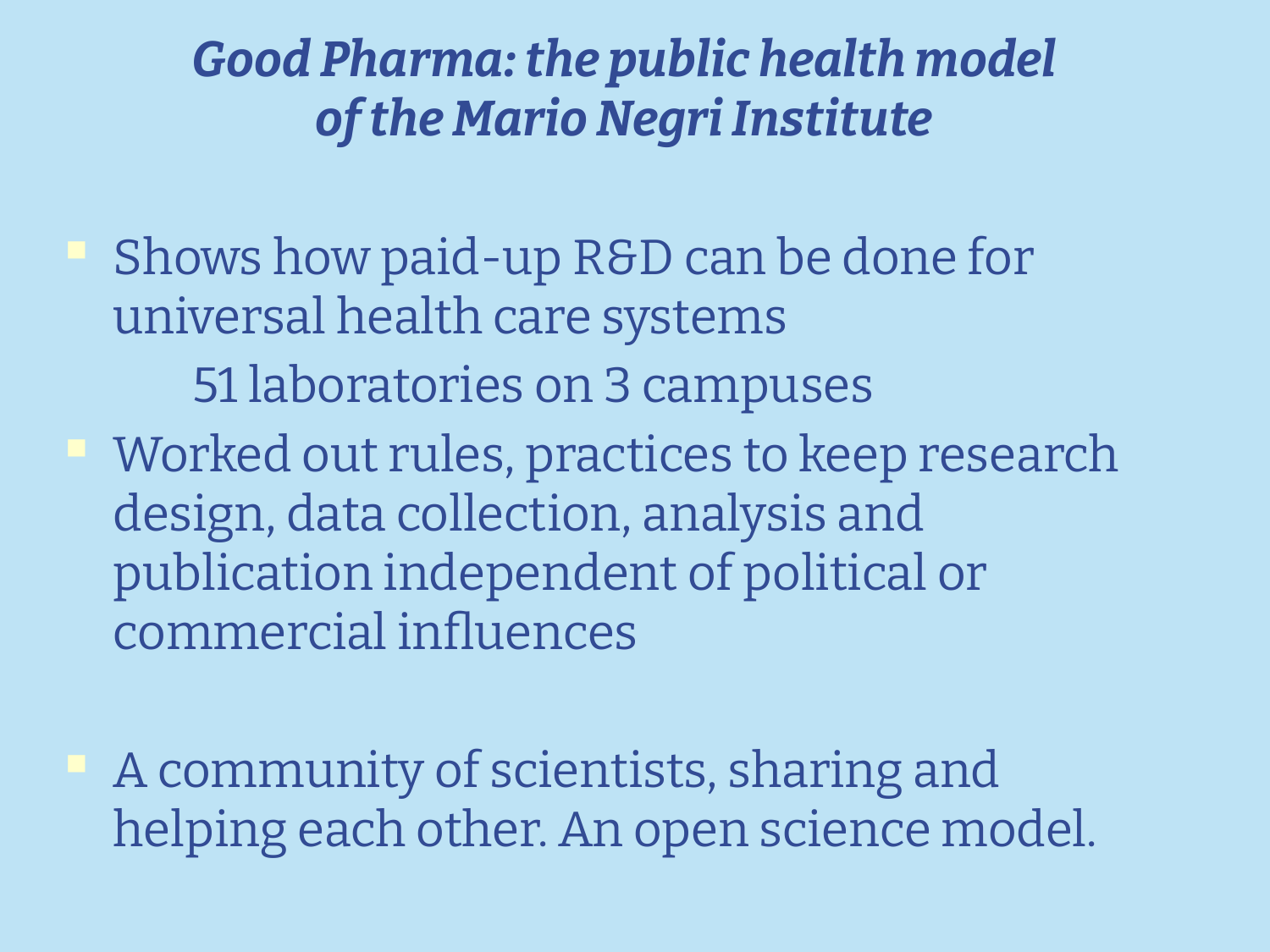

Good Pharma: the public health model
of the Mario Negri Institute

Shows how paid-up R&D can be done for universal health care systems
	51 laboratories on 3 campuses
Worked out rules, practices to keep research design, data collection, analysis and publication independent of political or commercial influences

A community of scientists, sharing and helping each other. An open science model.